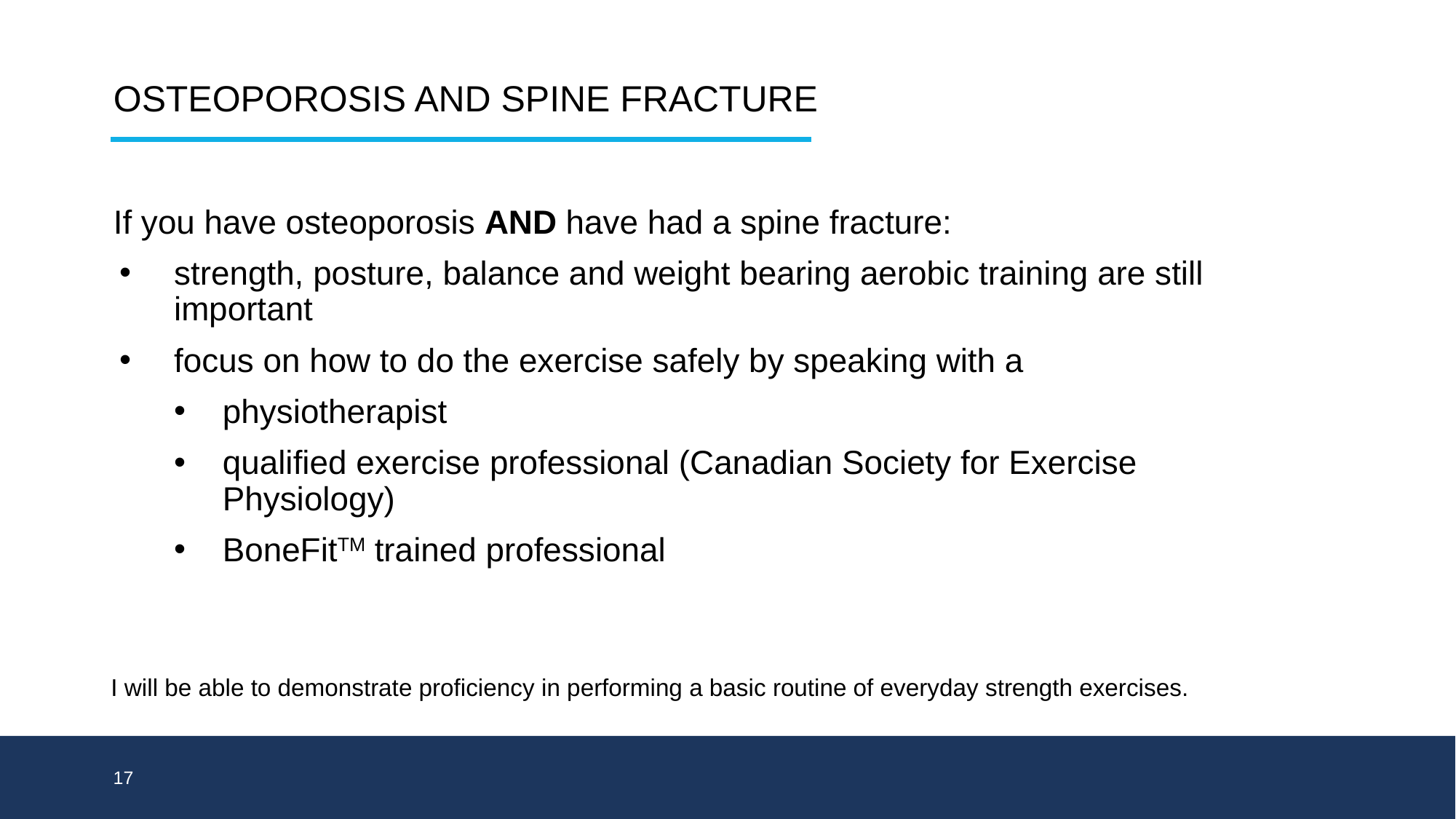

# Osteoporosis and Spine Fracture
If you have osteoporosis AND have had a spine fracture:
strength, posture, balance and weight bearing aerobic training are still important
focus on how to do the exercise safely by speaking with a
physiotherapist
qualified exercise professional (Canadian Society for Exercise Physiology)
BoneFitTM trained professional

I will be able to demonstrate proficiency in performing a basic routine of everyday strength exercises.